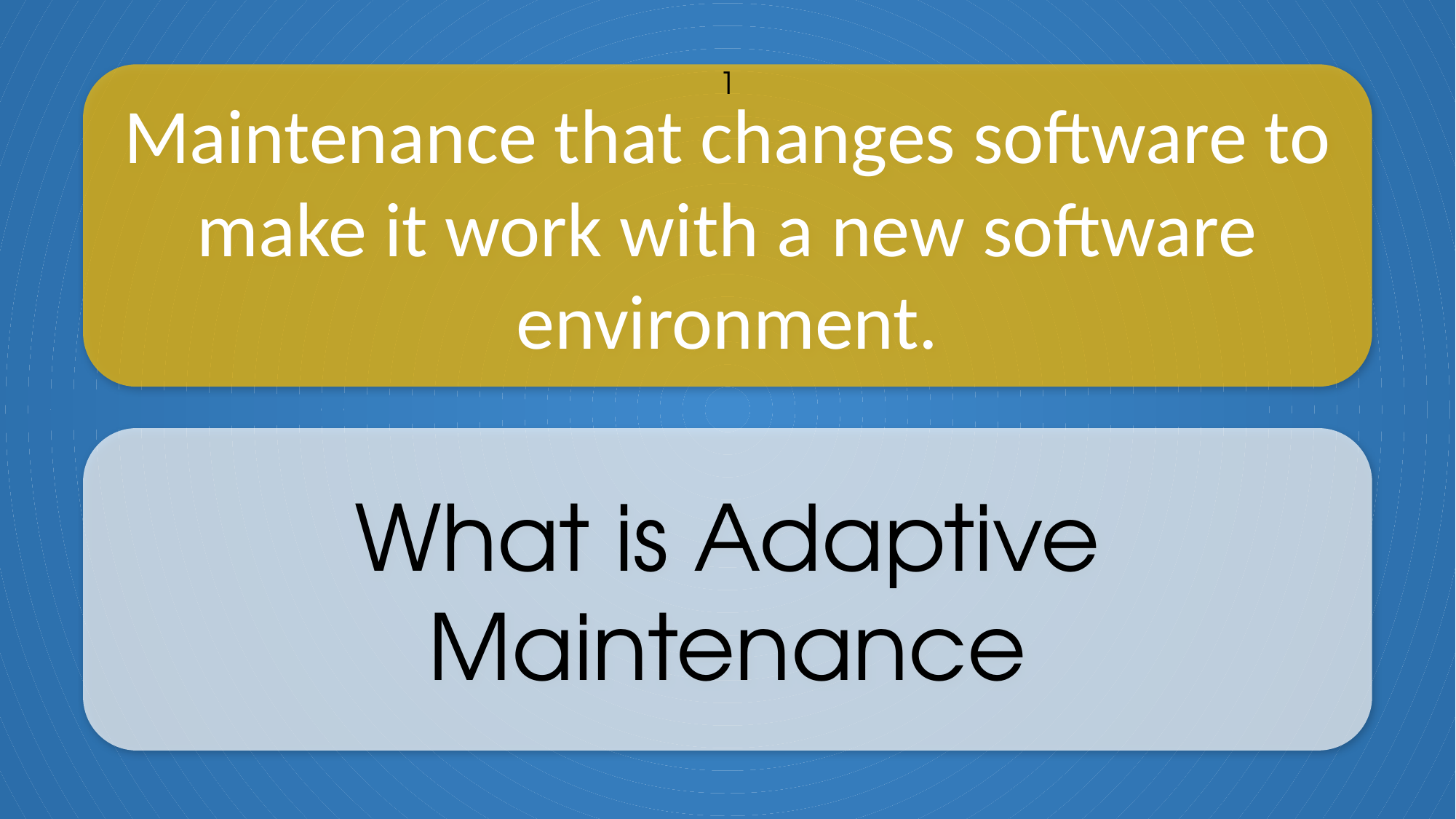

Maintenance that changes software to make it work with a new software environment.
1
What is Adaptive Maintenance